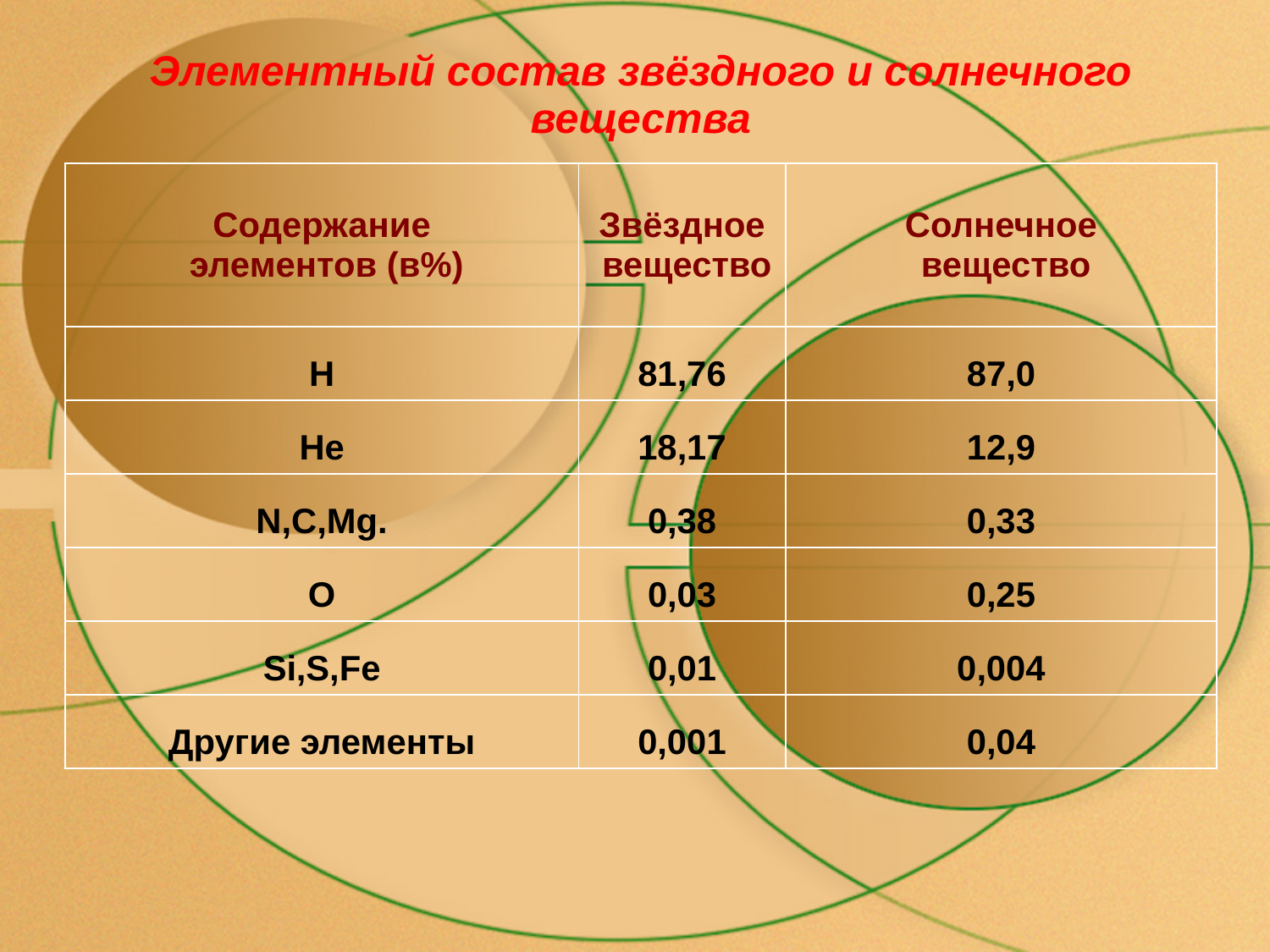

| Элементный состав звёздного и солнечного вещества |  |  |
| --- | --- | --- |
| Содержание элементов (в%) | Звёздное вещество | Солнечное вещество |
| H | 81,76 | 87,0 |
| He | 18,17 | 12,9 |
| N,C,Mg. | 0,38 | 0,33 |
| O | 0,03 | 0,25 |
| Si,S,Fe | 0,01 | 0,004 |
| Другие элементы | 0,001 | 0,04 |